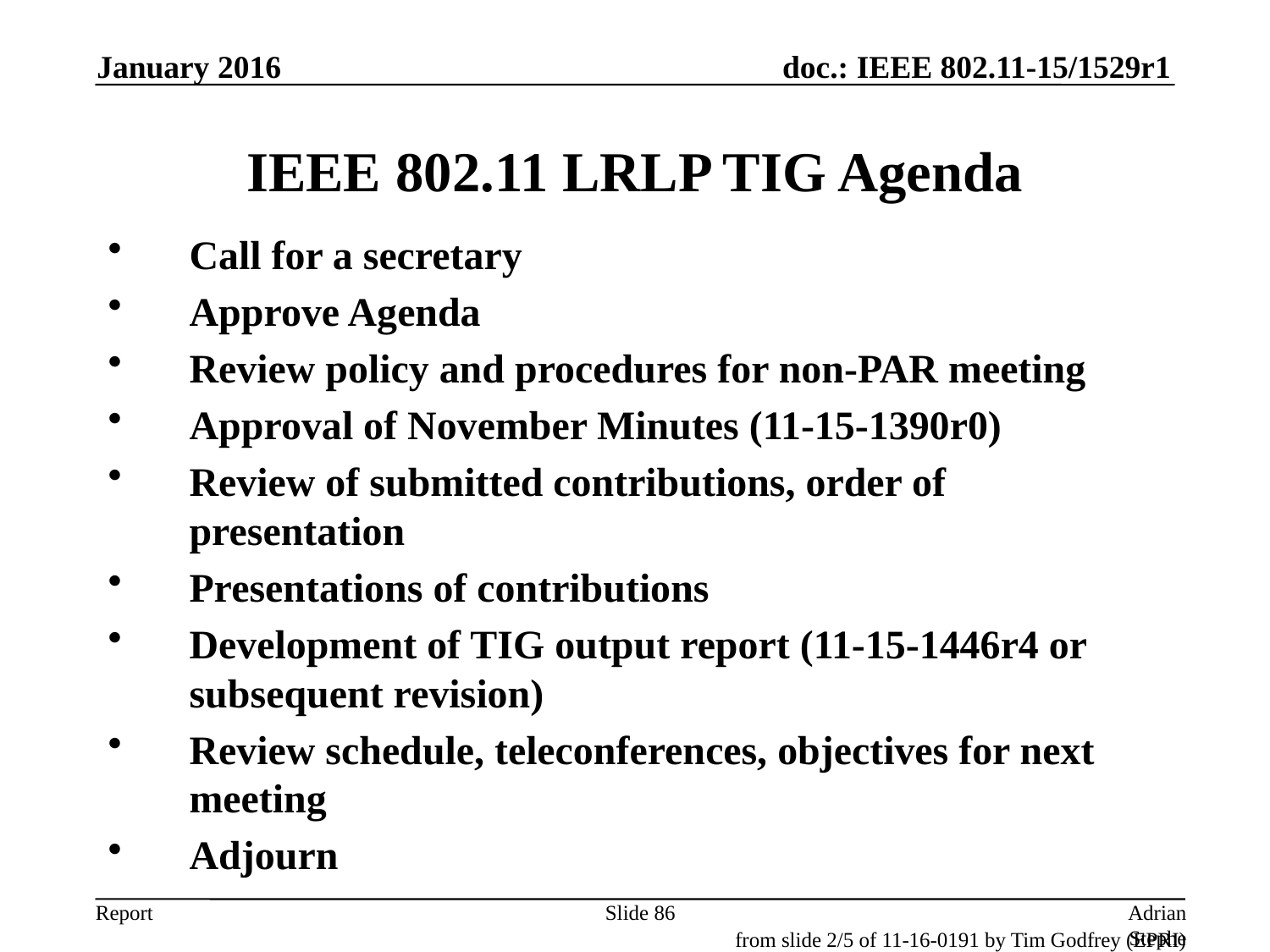

January 2016
# IEEE 802.11 LRLP TIG Agenda
Call for a secretary
Approve Agenda
Review policy and procedures for non-PAR meeting
Approval of November Minutes (11-15-1390r0)
Review of submitted contributions, order of presentation
Presentations of contributions
Development of TIG output report (11-15-1446r4 or subsequent revision)
Review schedule, teleconferences, objectives for next meeting
Adjourn
Slide 86
Adrian Stephens, Intel Corporation
from slide 2/5 of 11-16-0191 by Tim Godfrey (EPRI)